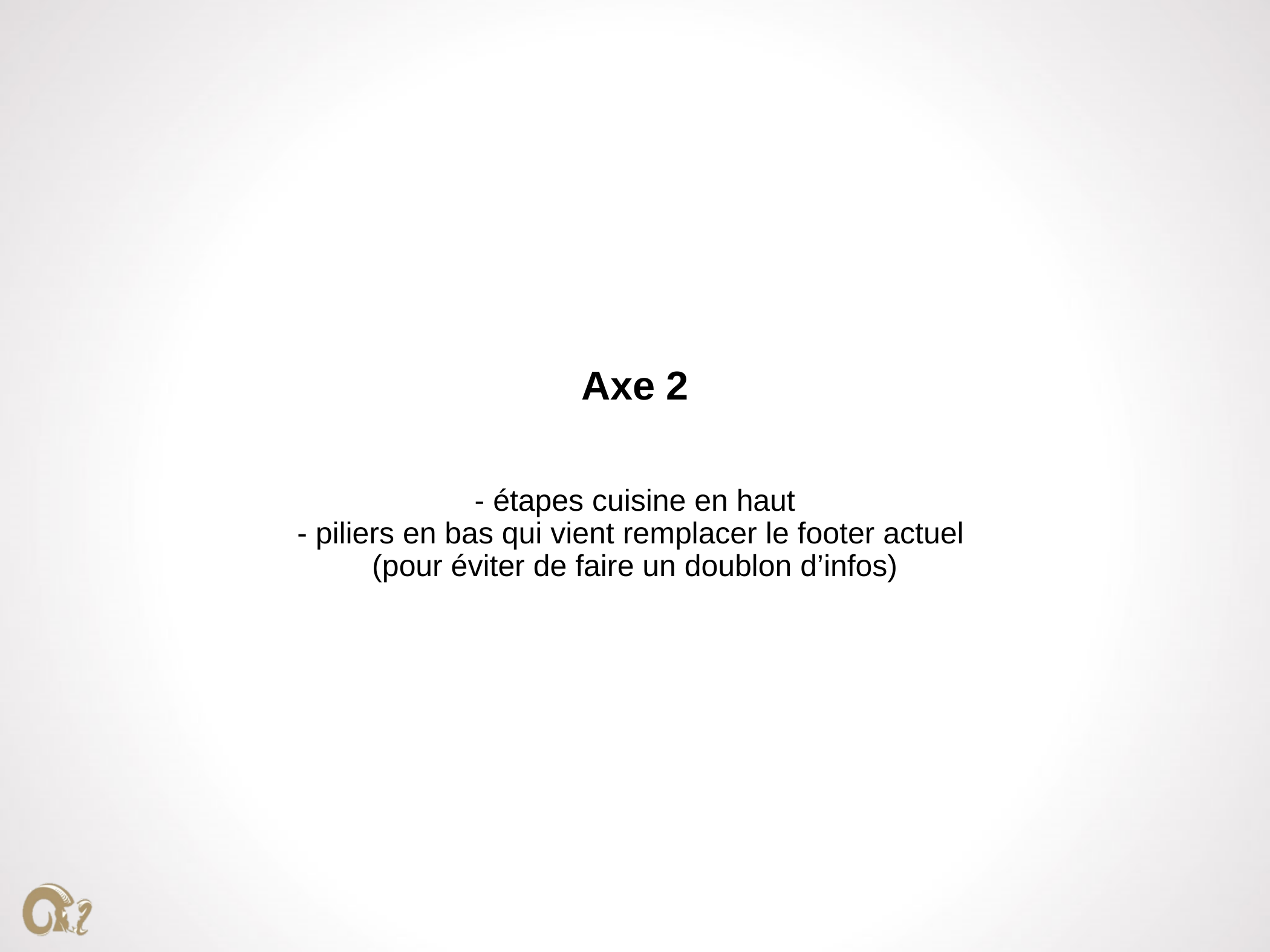

# Axe 2 - étapes cuisine en haut - piliers en bas qui vient remplacer le footer actuel (pour éviter de faire un doublon d’infos)